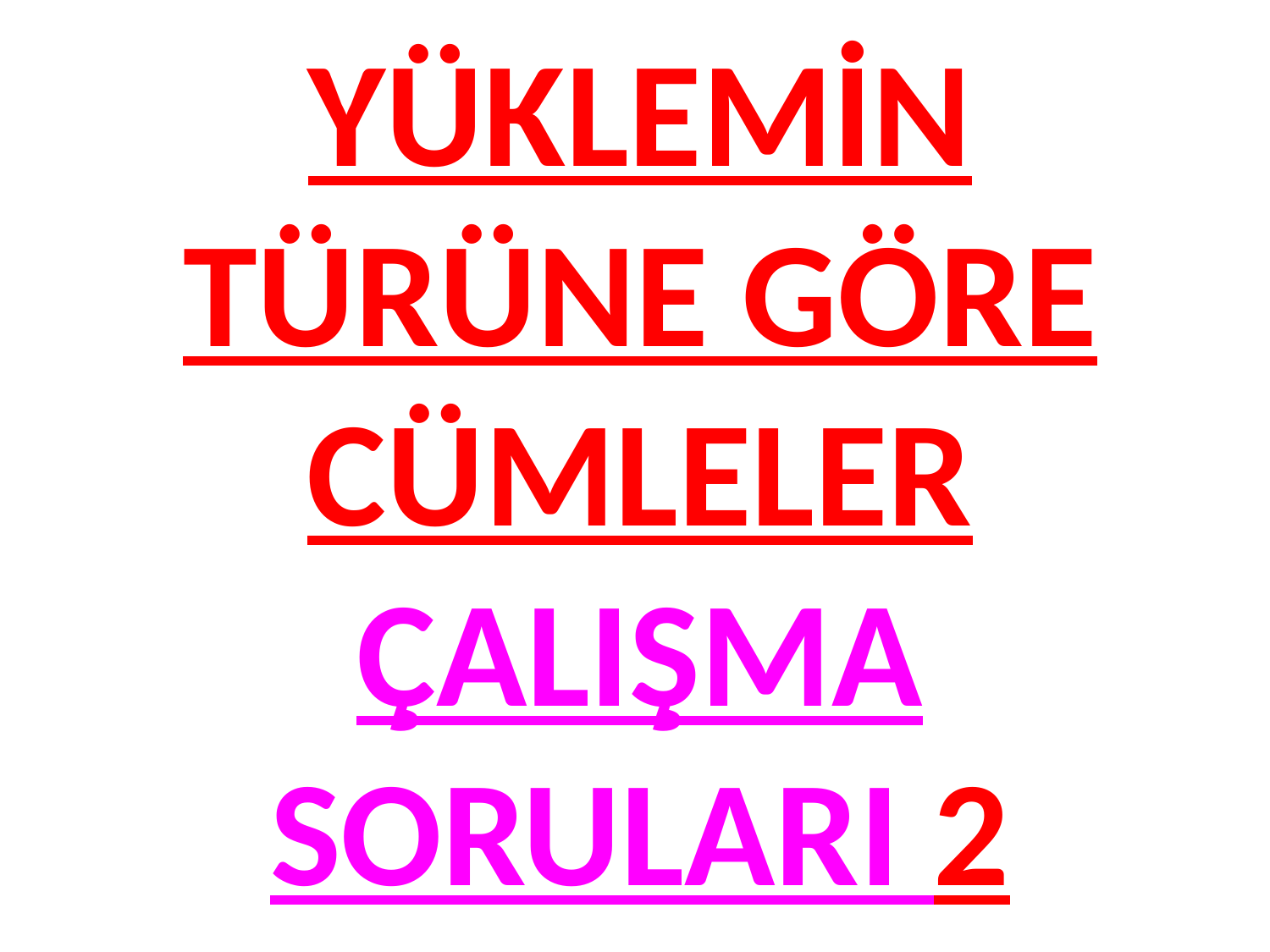

# YÜKLEMİN TÜRÜNE GÖRE CÜMLELER ÇALIŞMA SORULARI 2